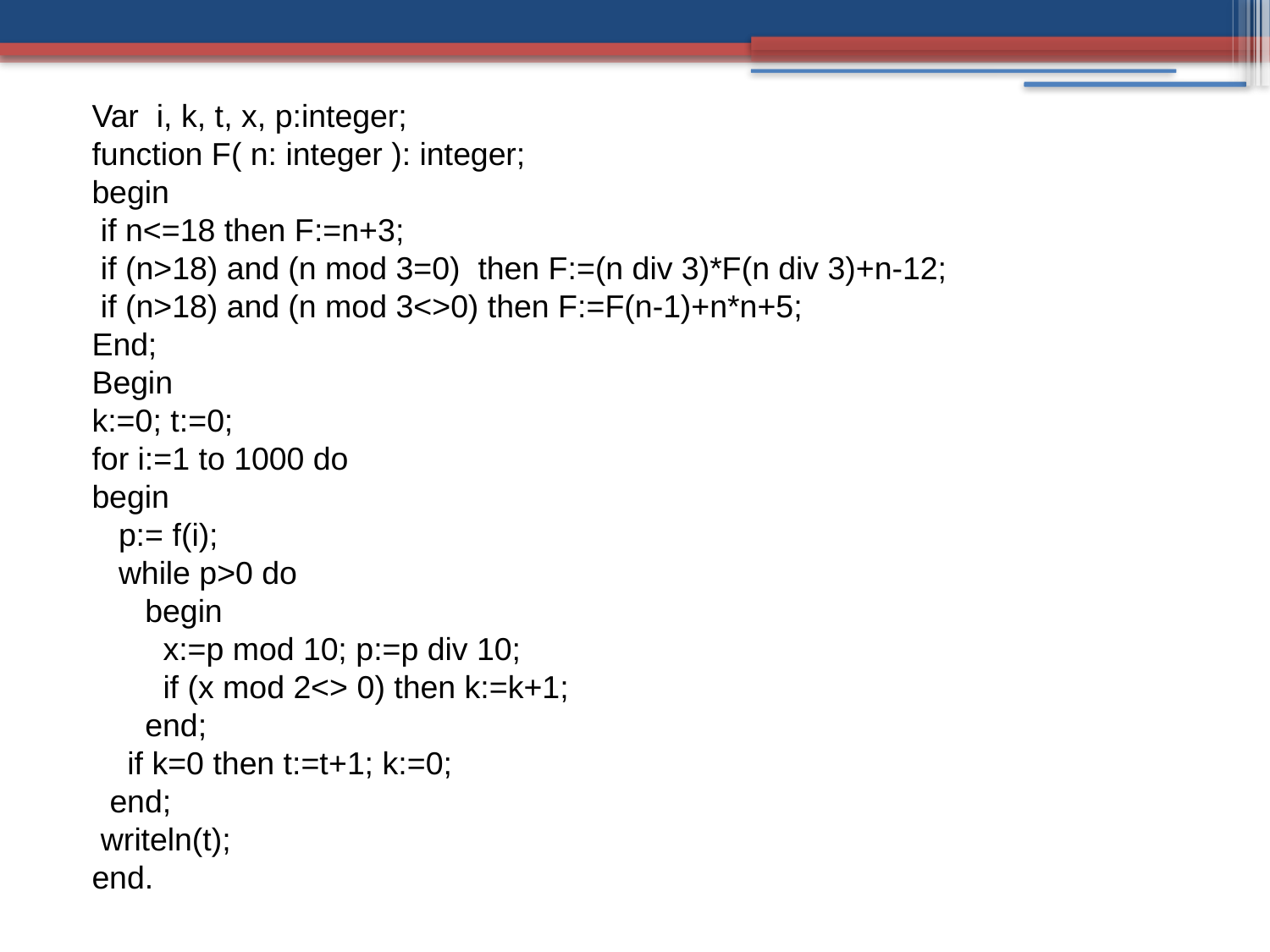

Var  i, k, t, x, p:integer;
function F( n: integer ): integer;
begin
 if n<=18 then F:=n+3;
 if (n>18) and (n mod 3=0)  then F:=(n div 3)*F(n div 3)+n-12;
 if (n>18) and (n mod 3<>0) then F:=F(n-1)+n*n+5;
End;
Begin
k:=0; t:=0;
for i:=1 to 1000 do
begin
   p:= f(i);
   while p>0 do
      begin
        x:=p mod 10; p:=p div 10;
        if (x mod 2<> 0) then k:=k+1;
      end;
    if k=0 then t:=t+1; k:=0;
  end;
 writeln(t);
end.